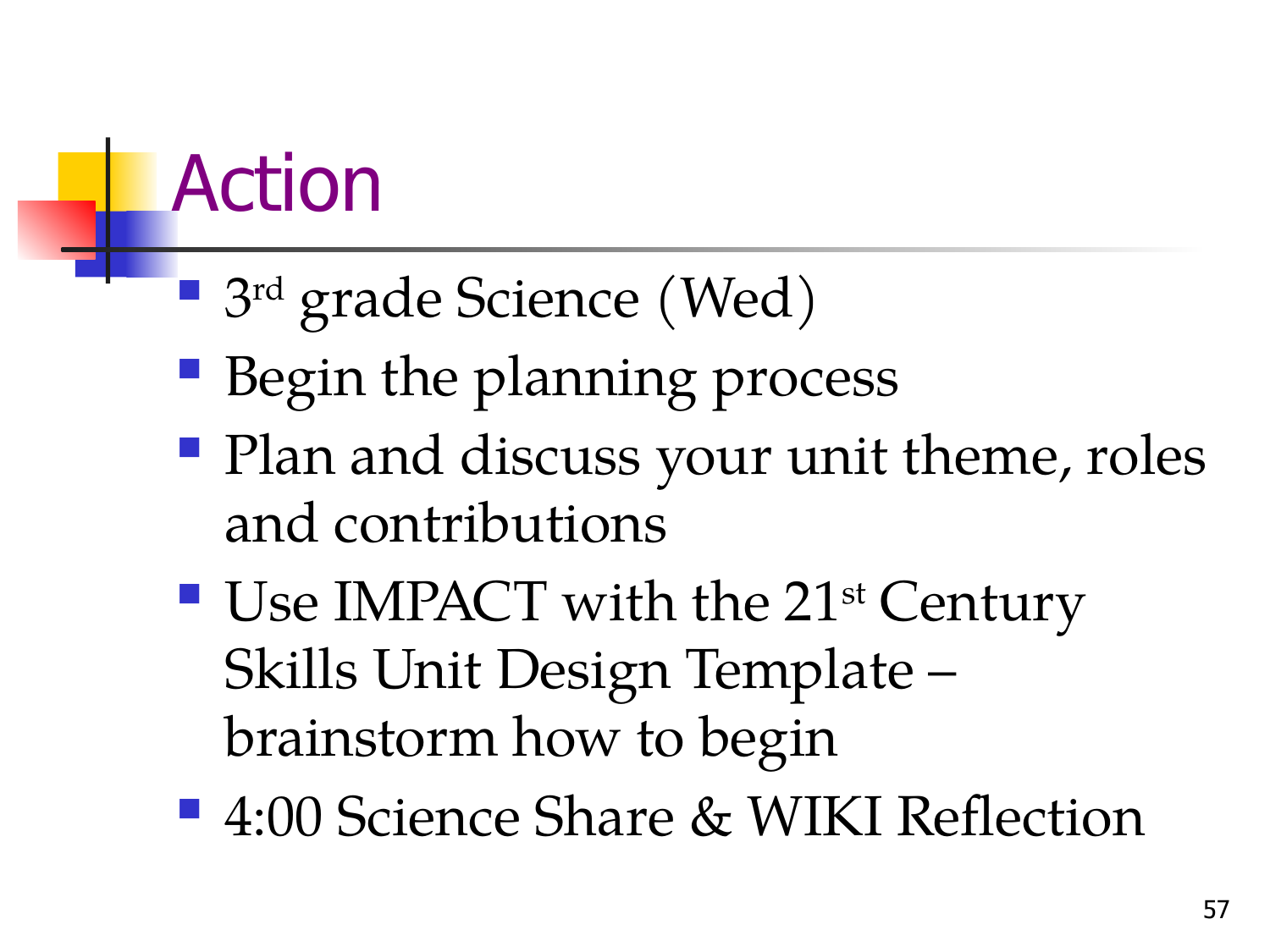

# Action
3rd grade Science (Wed)
Begin the planning process
Plan and discuss your unit theme, roles and contributions
Use IMPACT with the 21st Century Skills Unit Design Template – brainstorm how to begin
4:00 Science Share & WIKI Reflection
57